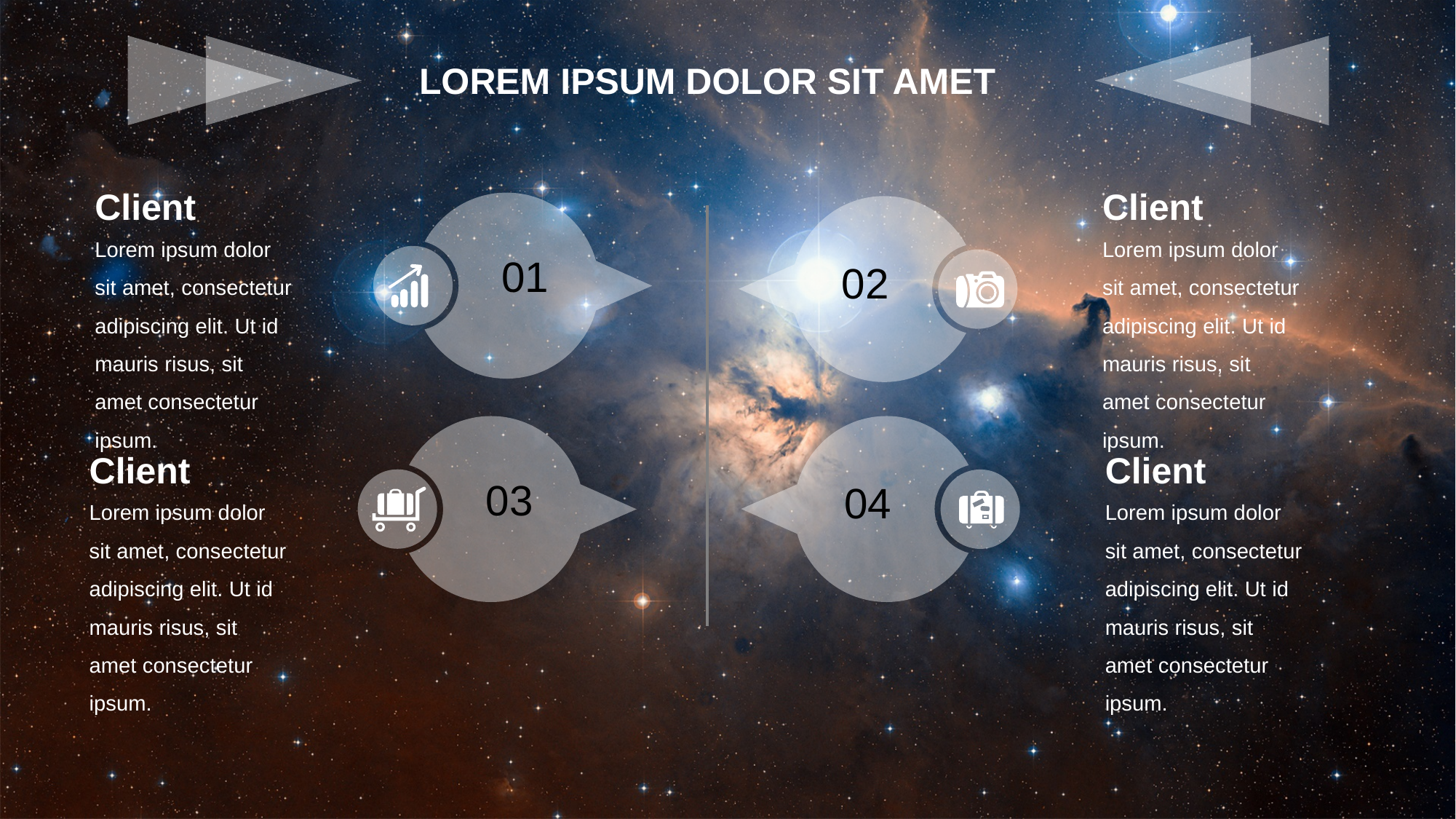

LOREM IPSUM DOLOR SIT AMET
Client
Client

02
01

04
03

Lorem ipsum dolor sit amet, consectetur adipiscing elit. Ut id mauris risus, sit amet consectetur ipsum.
Lorem ipsum dolor sit amet, consectetur adipiscing elit. Ut id mauris risus, sit amet consectetur ipsum.
Client
Client
Lorem ipsum dolor sit amet, consectetur adipiscing elit. Ut id mauris risus, sit amet consectetur ipsum.
Lorem ipsum dolor sit amet, consectetur adipiscing elit. Ut id mauris risus, sit amet consectetur ipsum.